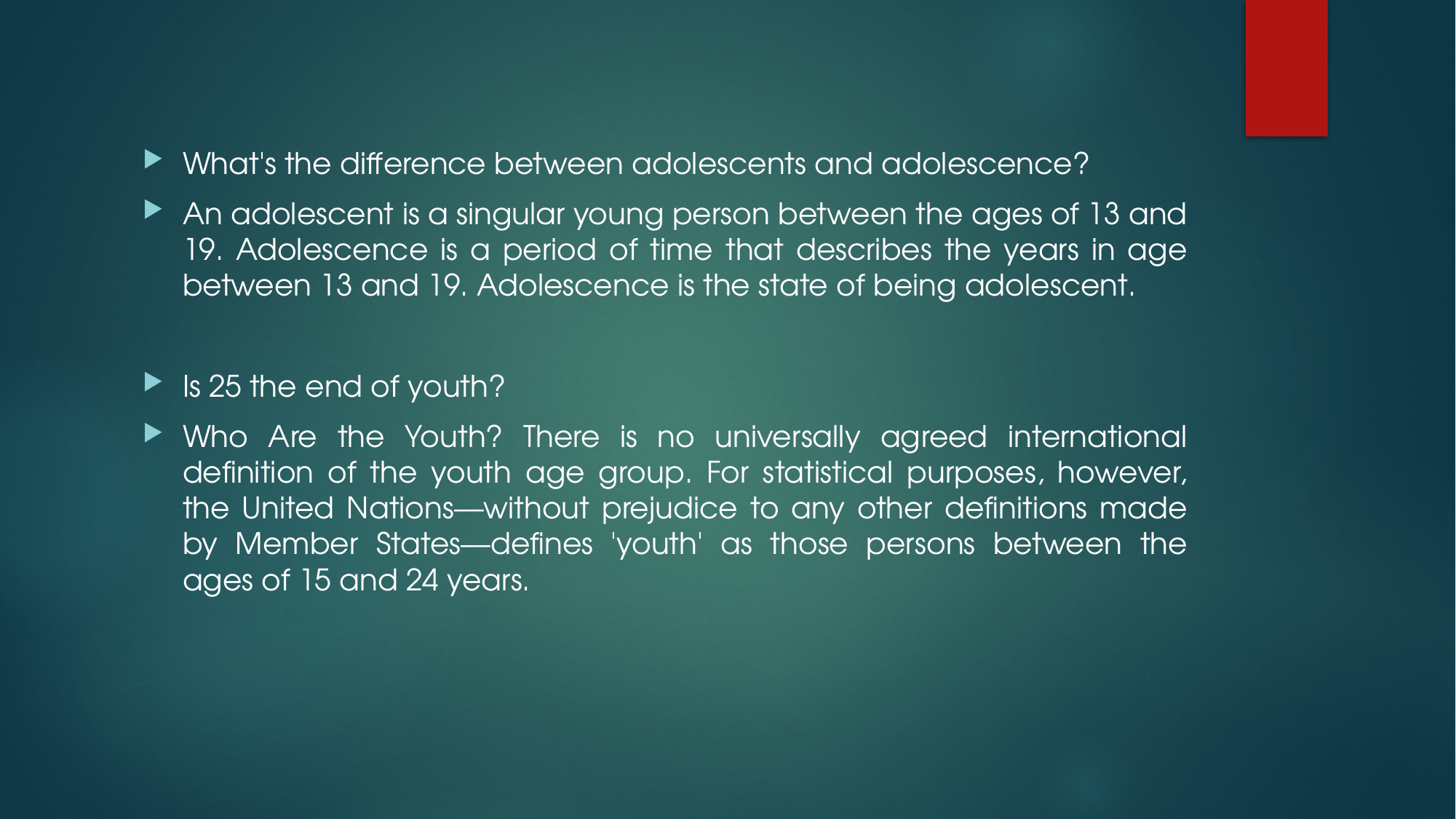

What's the difference between adolescents and adolescence?
An adolescent is a singular young person between the ages of 13 and 19. Adolescence is a period of time that describes the years in age between 13 and 19. Adolescence is the state of being adolescent.

Is 25 the end of youth?
Who Are the Youth? There is no universally agreed international definition of the youth age group. For statistical purposes, however, the United Nations—without prejudice to any other definitions made by Member States—defines 'youth' as those persons between the ages of 15 and 24 years.